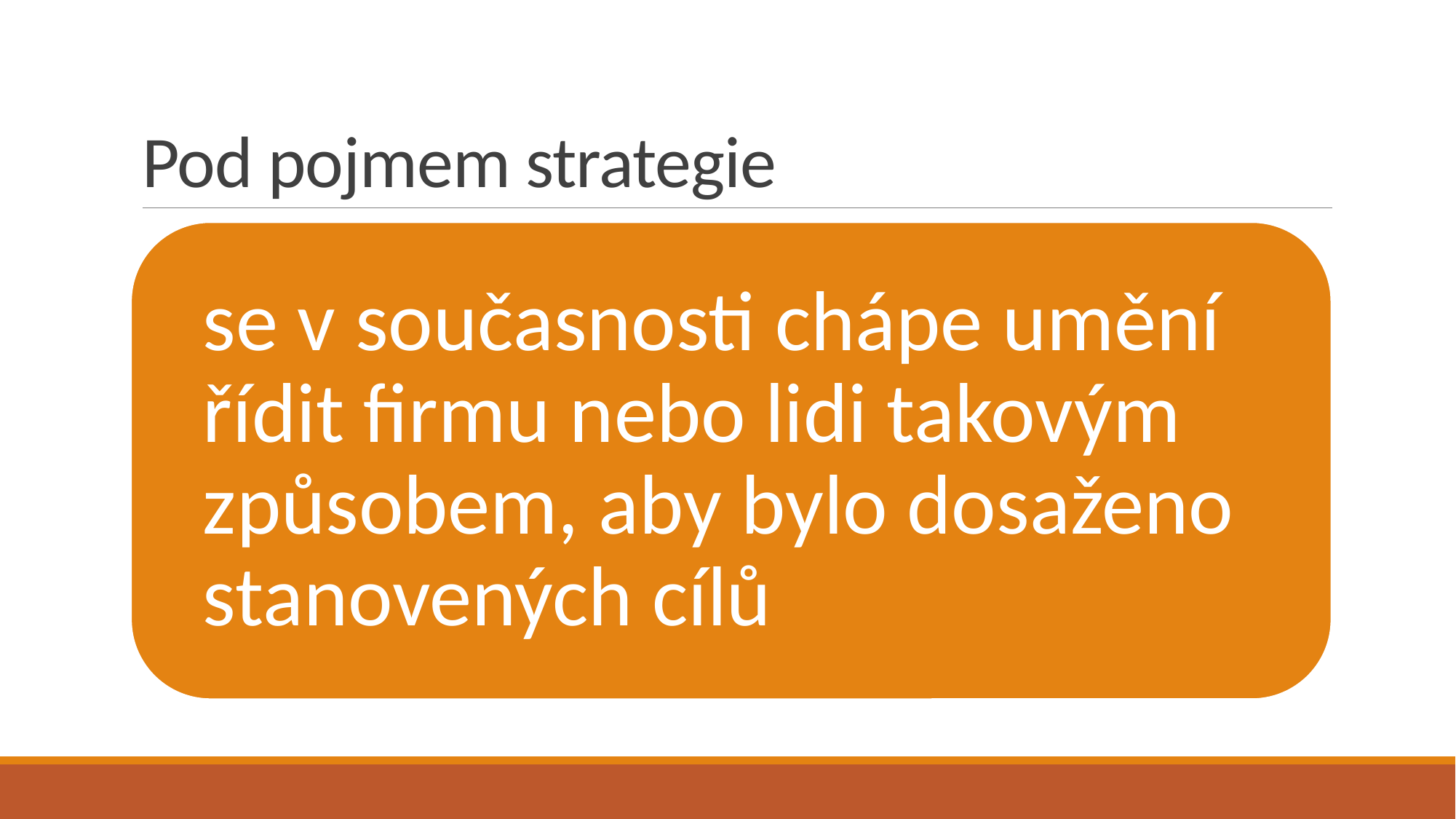

# Pod pojmem strategie
se v současnosti chápe umění řídit firmu nebo lidi takovým způsobem, aby bylo dosaženo stanovených cílů